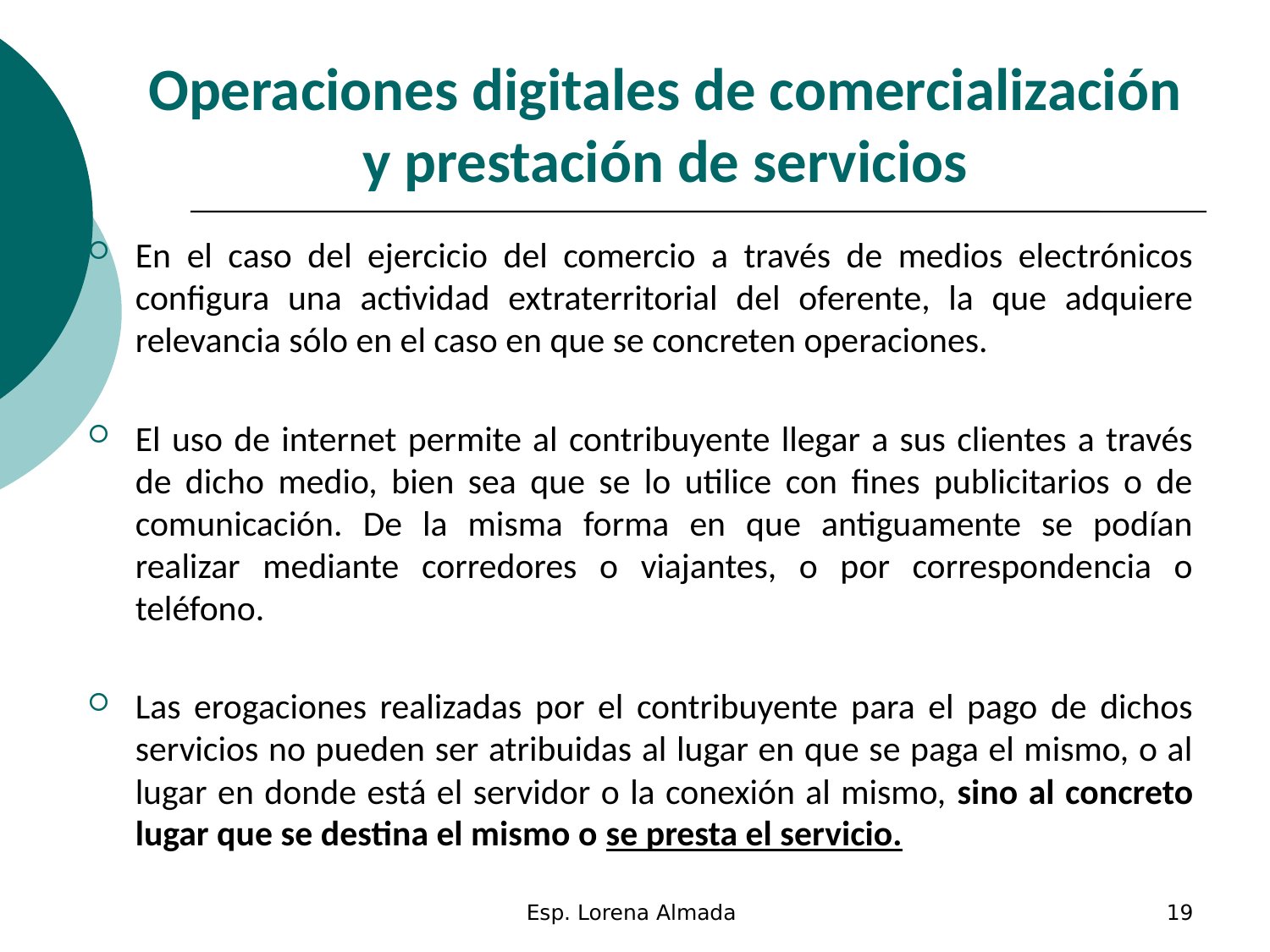

# Operaciones digitales de comercialización y prestación de servicios
En el caso del ejercicio del comercio a través de medios electrónicos configura una actividad extraterritorial del oferente, la que adquiere relevancia sólo en el caso en que se concreten operaciones.

El uso de internet permite al contribuyente llegar a sus clientes a través de dicho medio, bien sea que se lo utilice con fines publicitarios o de comunicación. De la misma forma en que antiguamente se podían realizar mediante corredores o viajantes, o por correspondencia o teléfono.

Las erogaciones realizadas por el contribuyente para el pago de dichos servicios no pueden ser atribuidas al lugar en que se paga el mismo, o al lugar en donde está el servidor o la conexión al mismo, sino al concreto lugar que se destina el mismo o se presta el servicio.

Esp. Lorena Almada
19